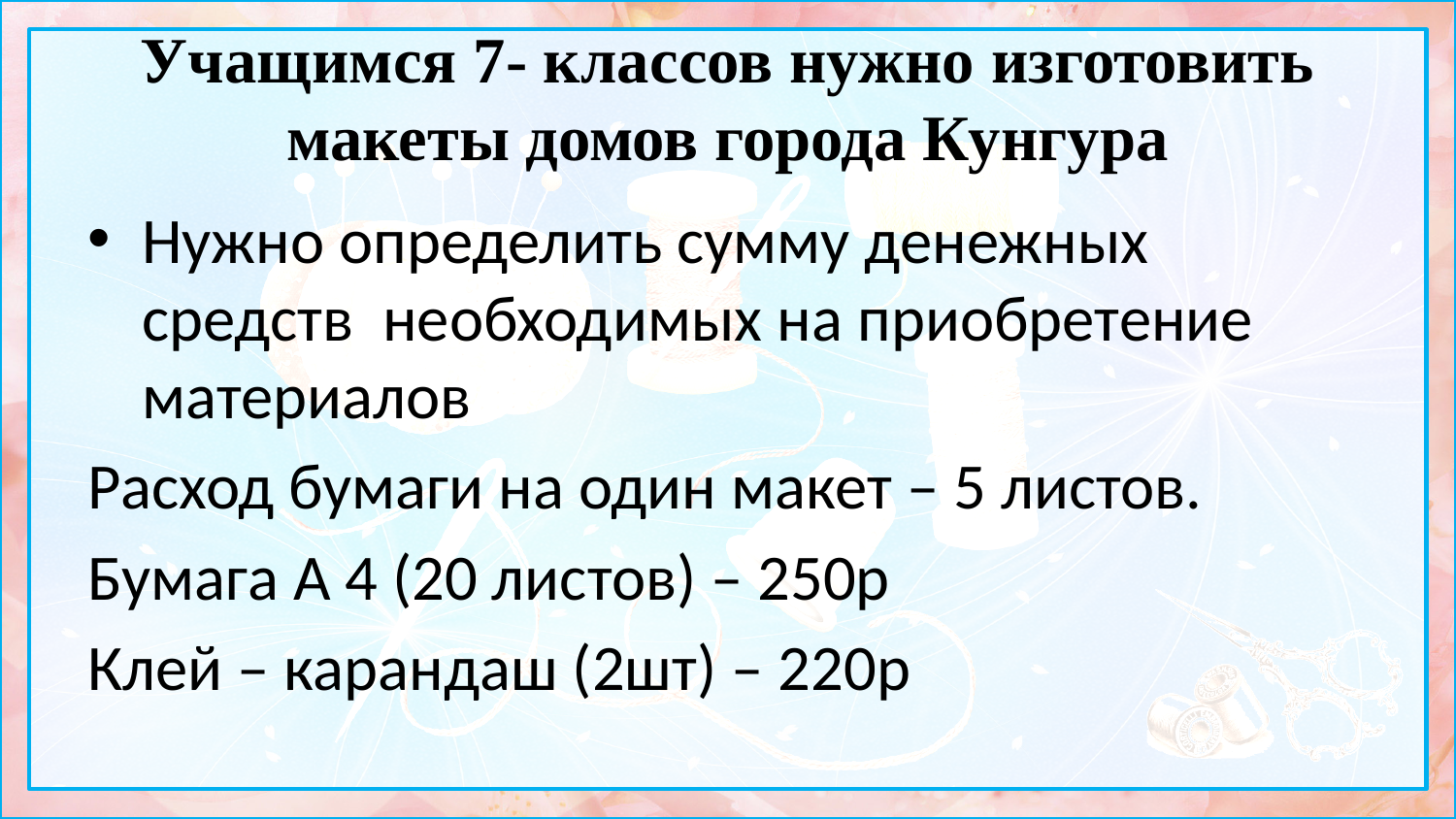

# Учащимся 7- классов нужно изготовить макеты домов города Кунгура
Нужно определить сумму денежных средств  необходимых на приобретение материалов
Расход бумаги на один макет – 5 листов.
Бумага А 4 (20 листов) – 250р
Клей – карандаш (2шт) – 220р